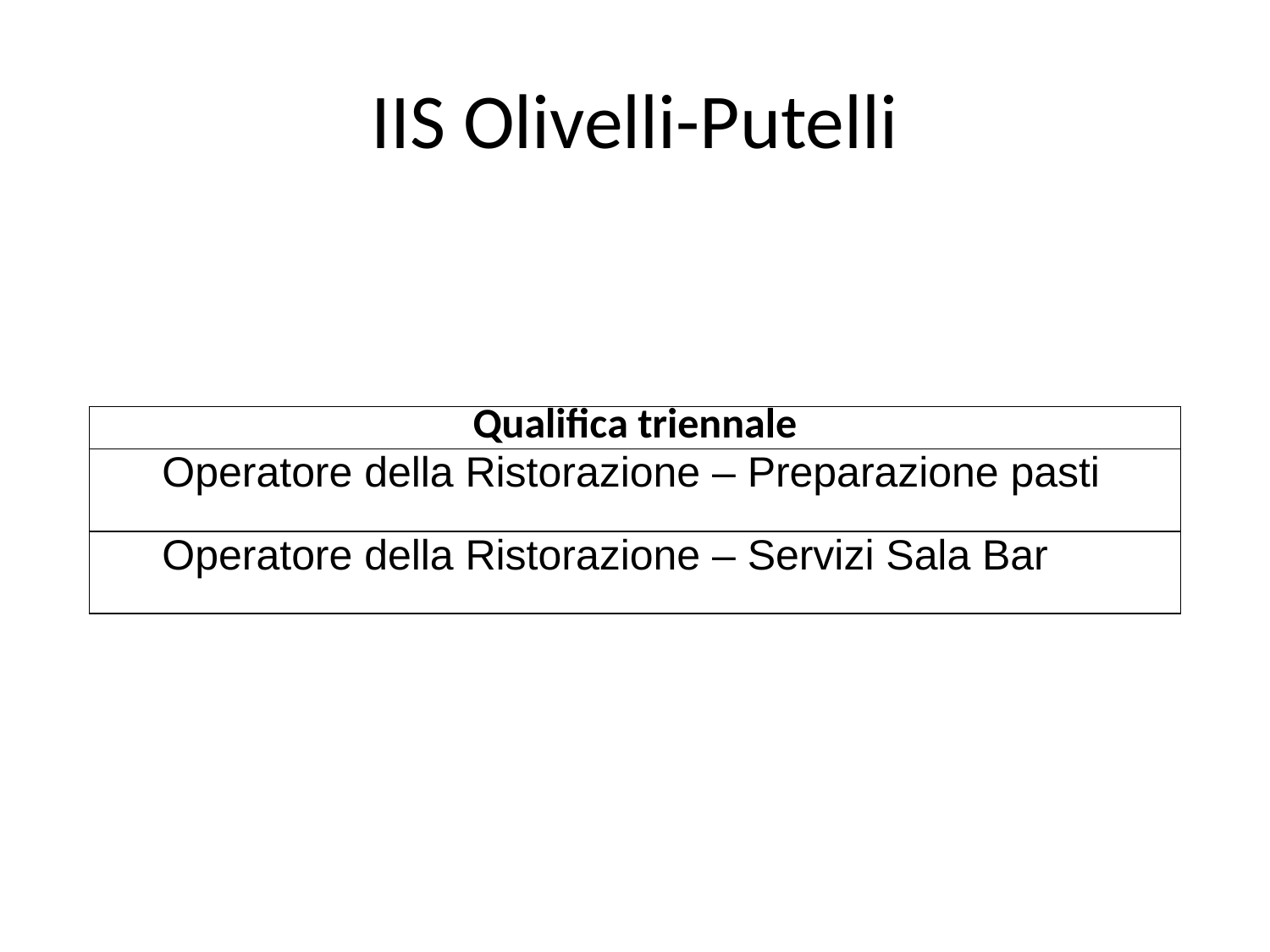

# IIS Olivelli-Putelli
| Qualifica triennale |
| --- |
| Operatore della Ristorazione – Preparazione pasti |
| Operatore della Ristorazione – Servizi Sala Bar |